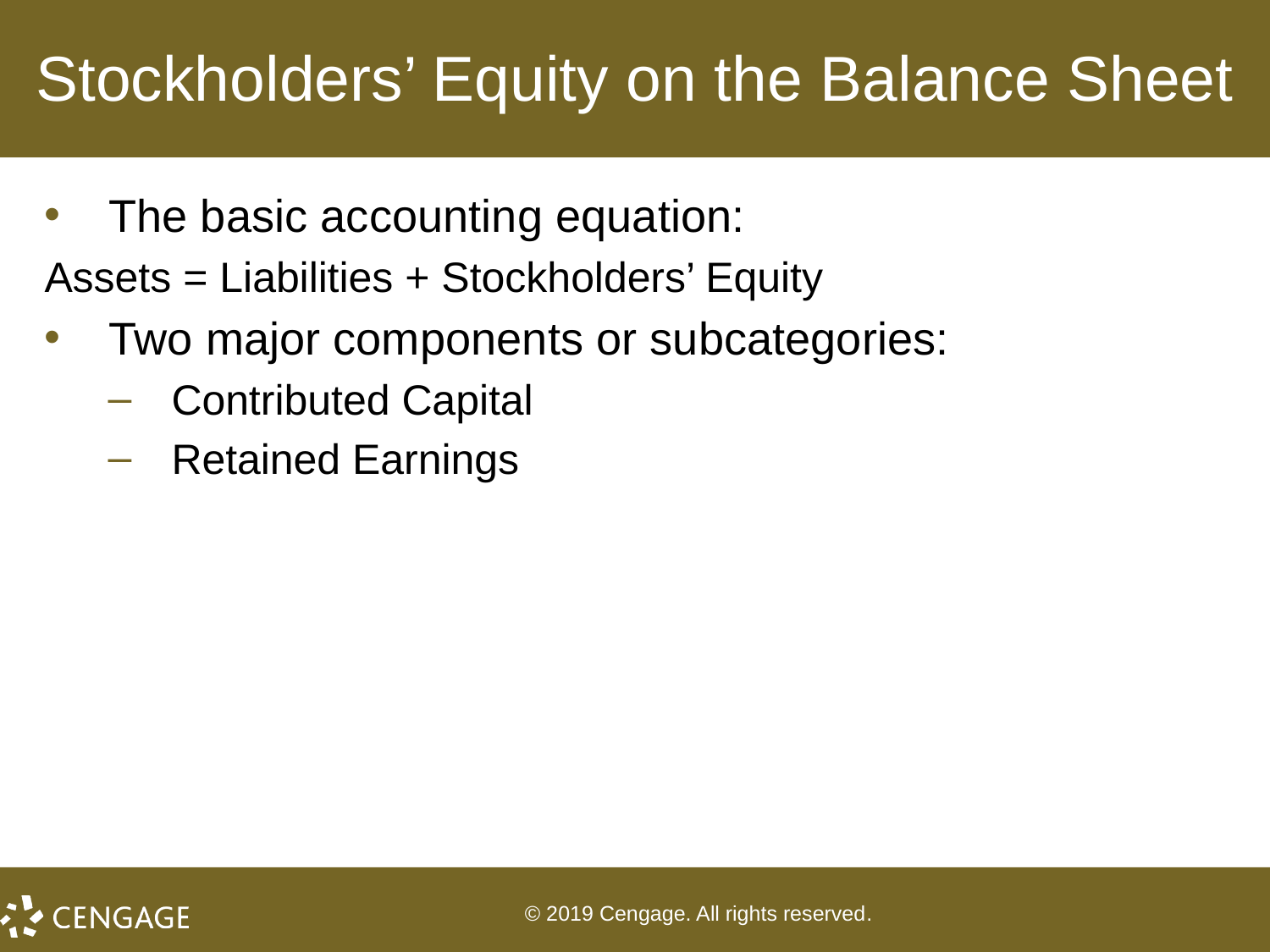

# Stockholders’ Equity on the Balance Sheet
The basic accounting equation:
Assets = Liabilities + Stockholders’ Equity
Two major components or subcategories:
Contributed Capital
Retained Earnings